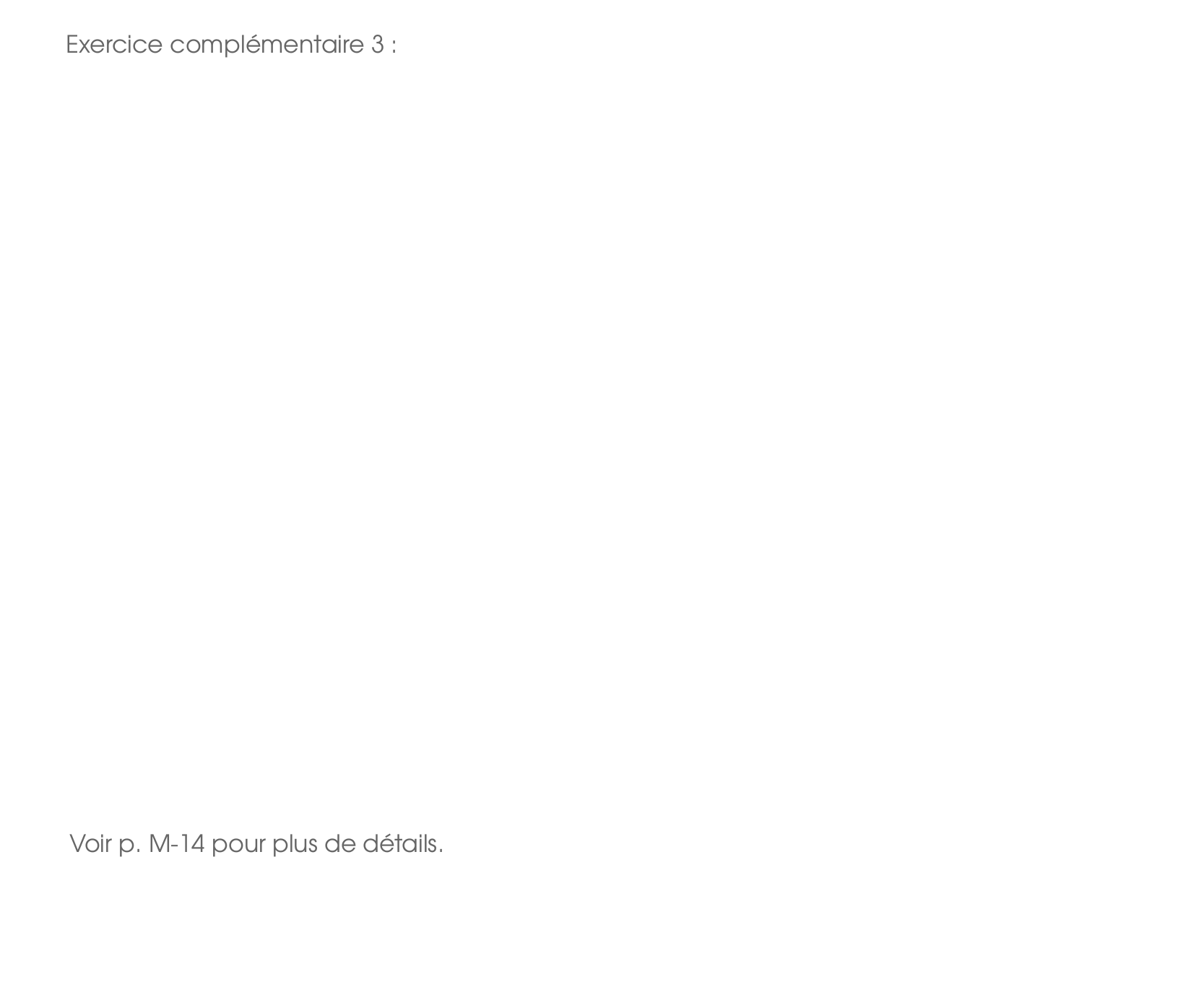

Exercice complémentaire 3 :
Voir p. M-14 pour plus de détails.